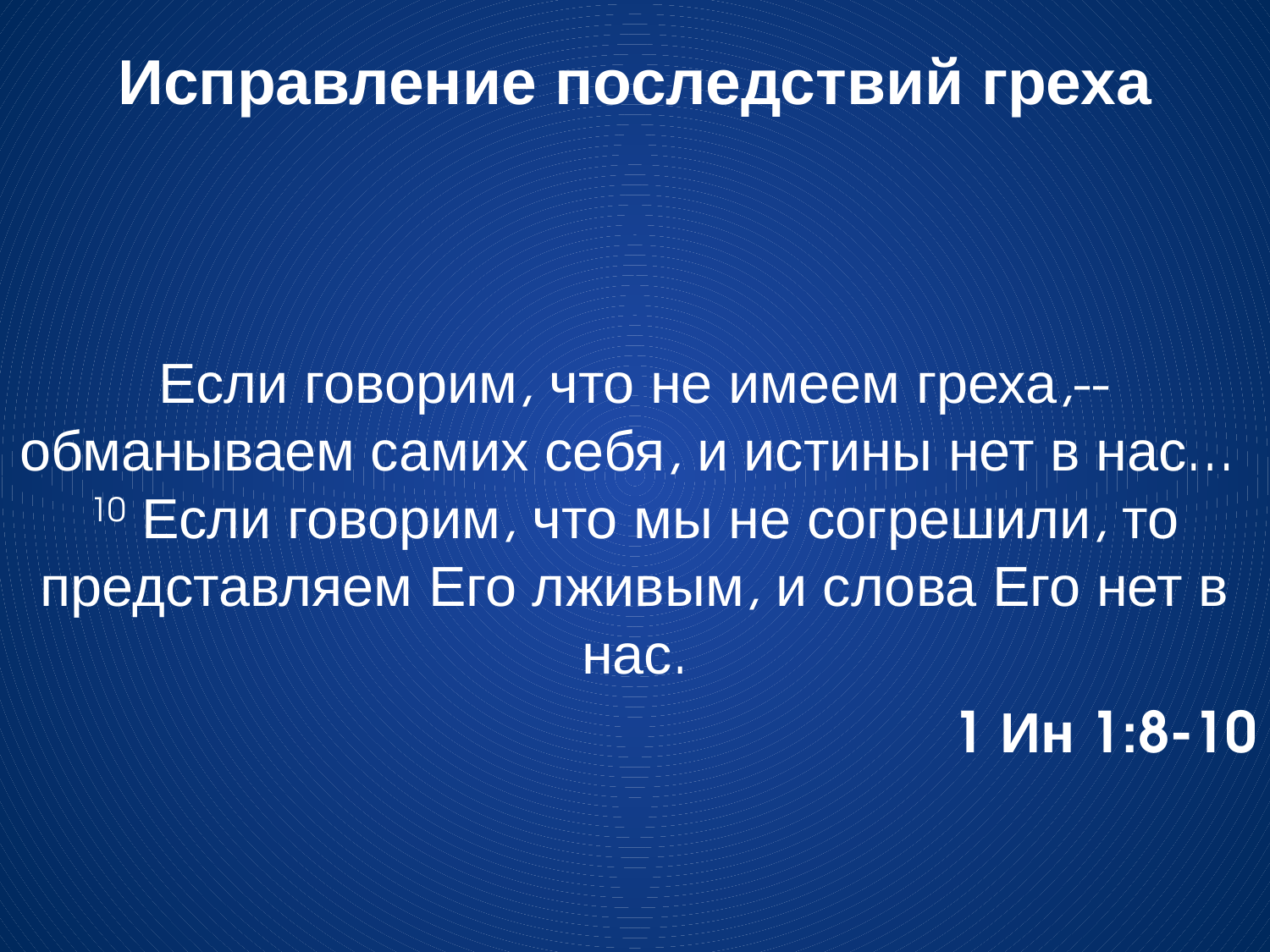

# Исправление последствий греха
Если говорим, что не имеем греха,-- обманываем самих себя, и истины нет в нас…  10 Если говорим, что мы не согрешили, то представляем Его лживым, и слова Его нет в нас.
1 Ин 1:8-10